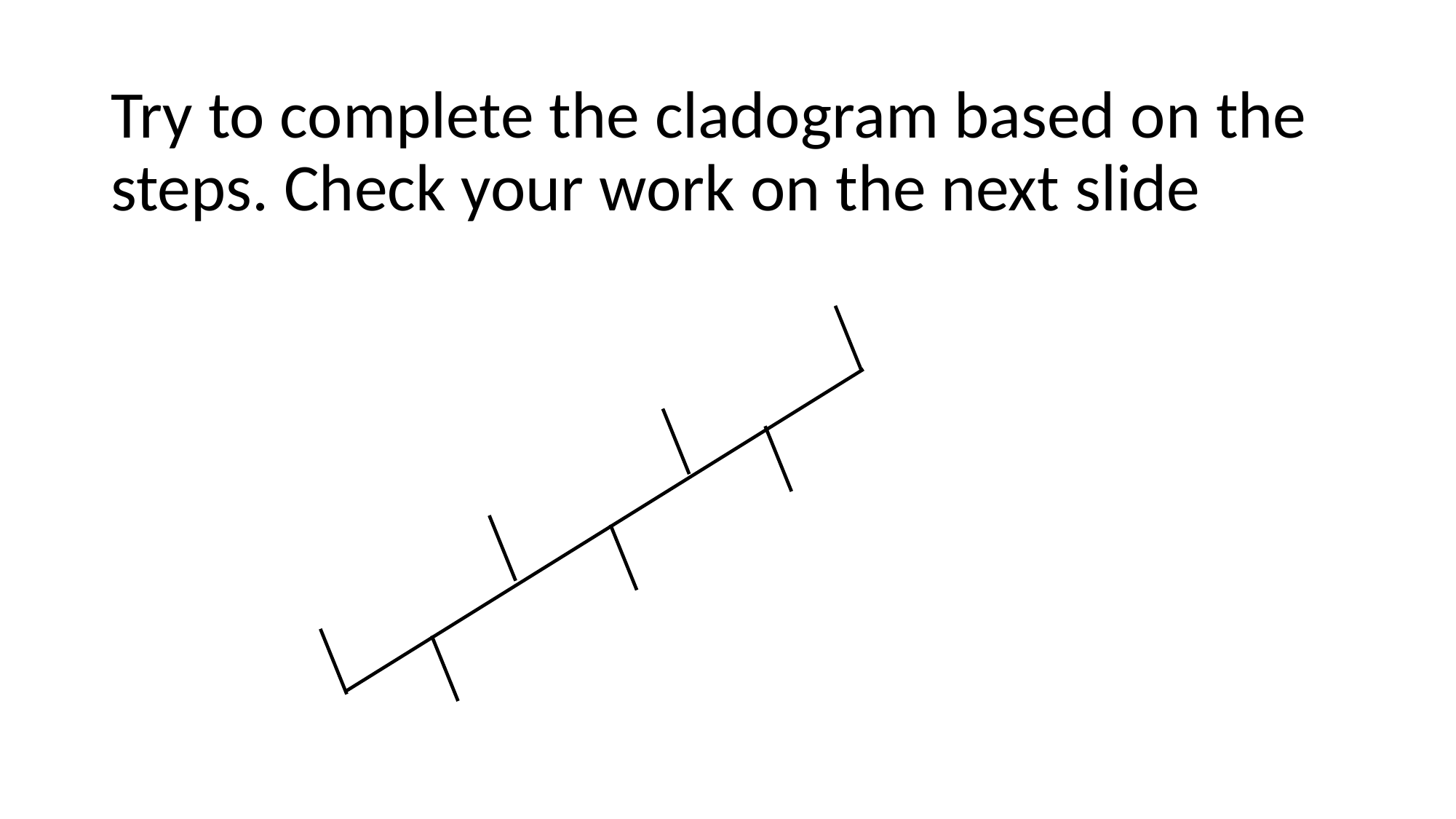

# Try to complete the cladogram based on the steps. Check your work on the next slide